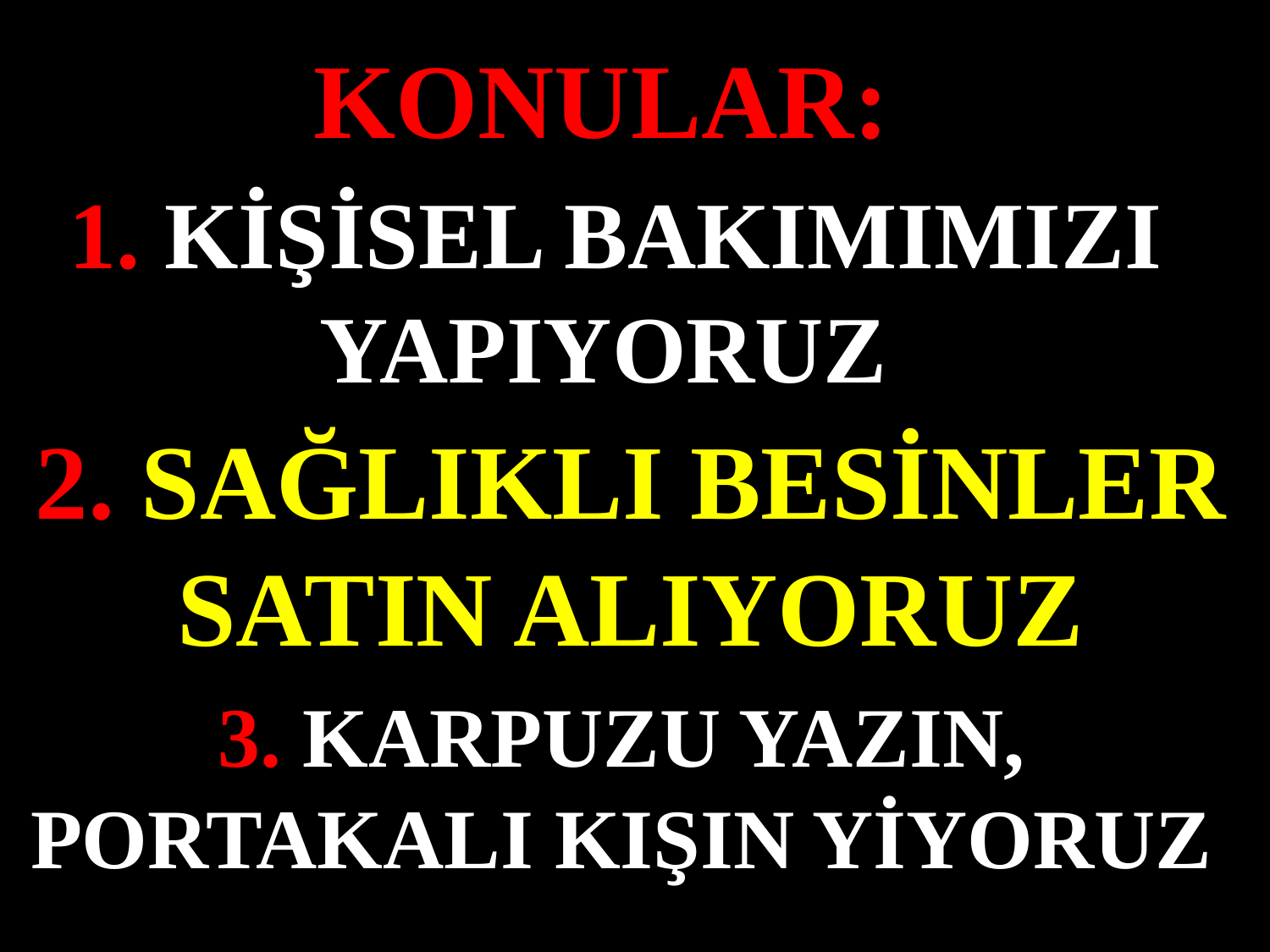

KONULAR:
1. KİŞİSEL BAKIMIMIZI YAPIYORUZ
#
2. SAĞLIKLI BESİNLER SATIN ALIYORUZ
3. KARPUZU YAZIN, PORTAKALI KIŞIN YİYORUZ